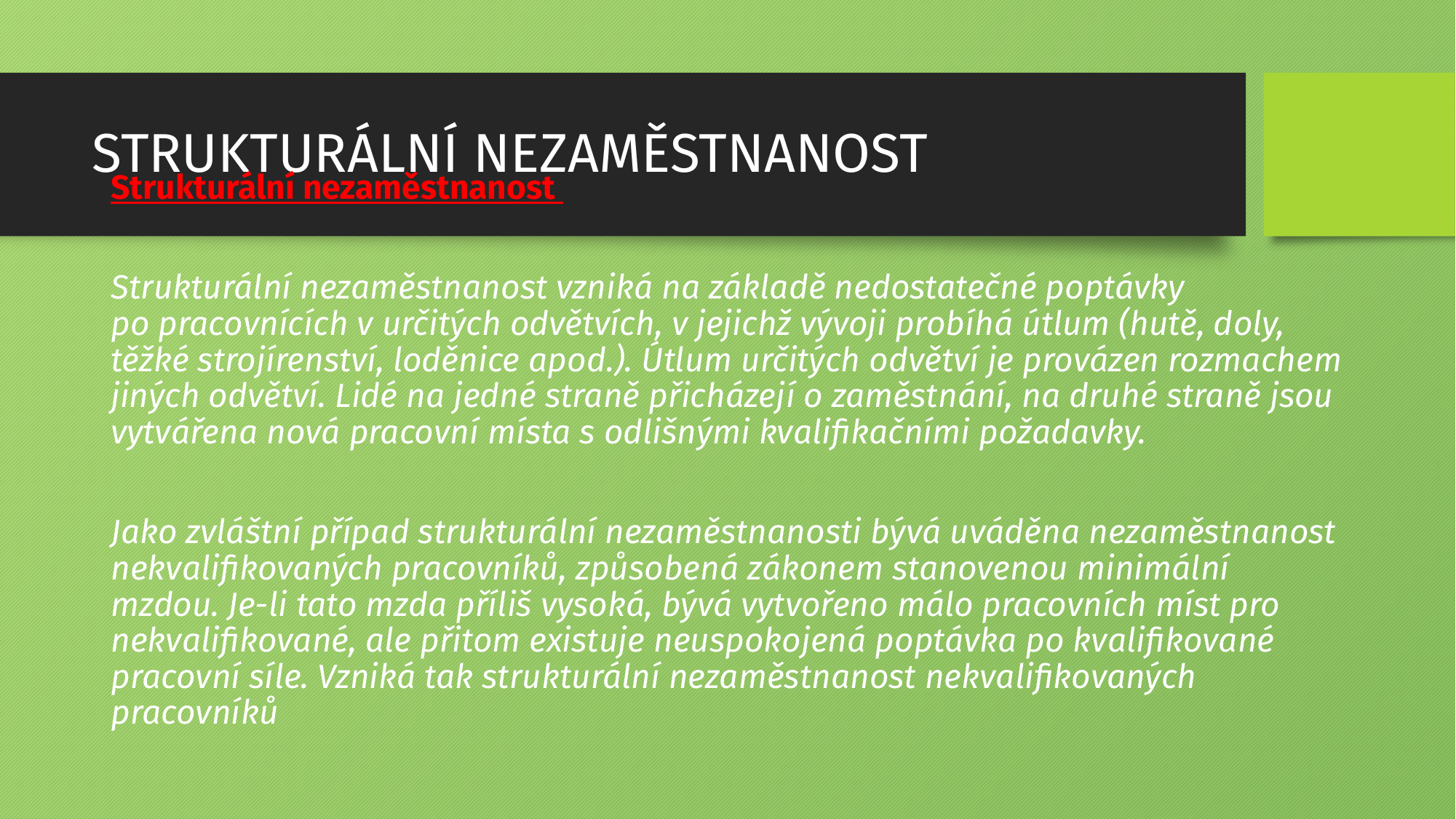

# STRUKTURÁLNÍ NEZAMĚSTNANOST
Strukturální nezaměstnanost

Strukturální nezaměstnanost vzniká na základě nedostatečné poptávky po pracovnících v určitých odvětvích, v jejichž vývoji probíhá útlum (hutě, doly, těžké strojírenství, loděnice apod.). Útlum určitých odvětví je provázen rozmachem jiných odvětví. Lidé na jedné straně přicházejí o zaměstnání, na druhé straně jsou vytvářena nová pracovní místa s odlišnými kvalifikačními požadavky.

Jako zvláštní případ strukturální nezaměstnanosti bývá uváděna nezaměstnanost nekvalifikovaných pracovníků, způsobená zákonem stanovenou minimální mzdou. Je-li tato mzda příliš vysoká, bývá vytvořeno málo pracovních míst pro nekvalifikované, ale přitom existuje neuspokojená poptávka po kvalifikované pracovní síle. Vzniká tak strukturální nezaměstnanost nekvalifikovaných pracovníků